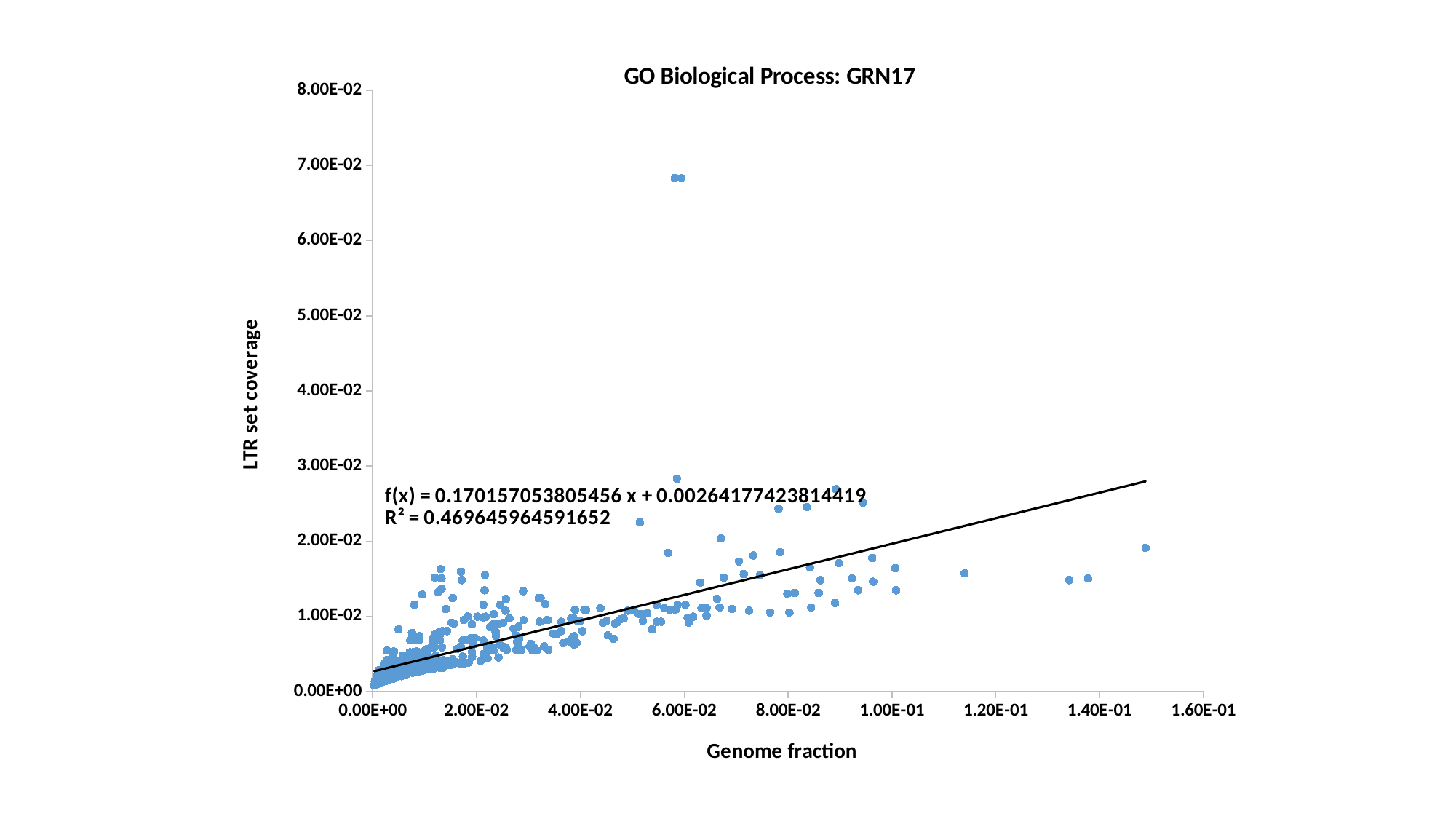

### Chart: GO Biological Process: GRN17

| Category | LTR fraction |
|---|---|